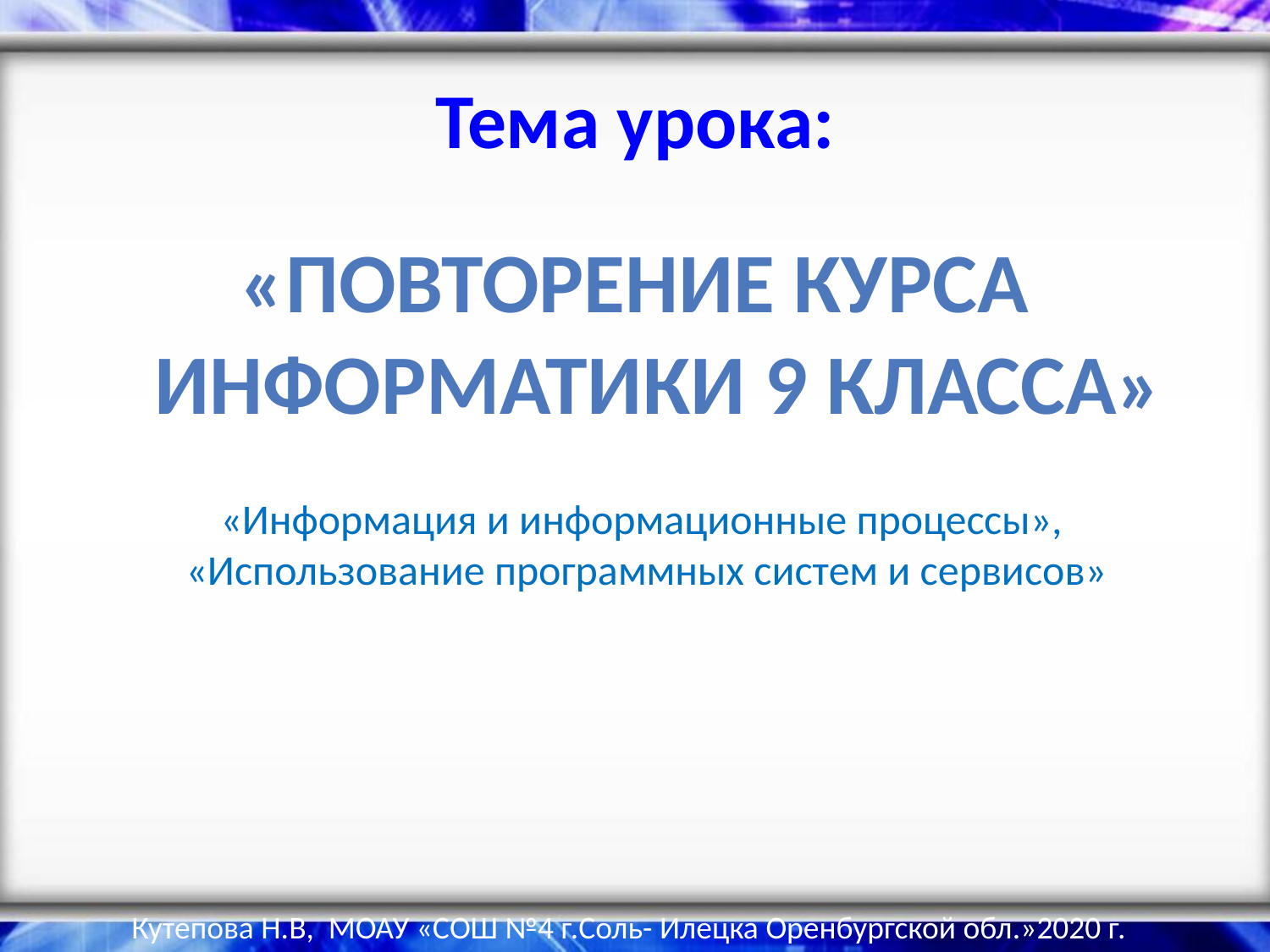

# Тема урока:
«Повторение курса информатики 9 класса»
«Информация и информационные процессы»,
«Использование программных систем и сервисов»
Кутепова Н.В,  МОАУ «СОШ №4 г.Соль- Илецка Оренбургской обл.»2020 г.